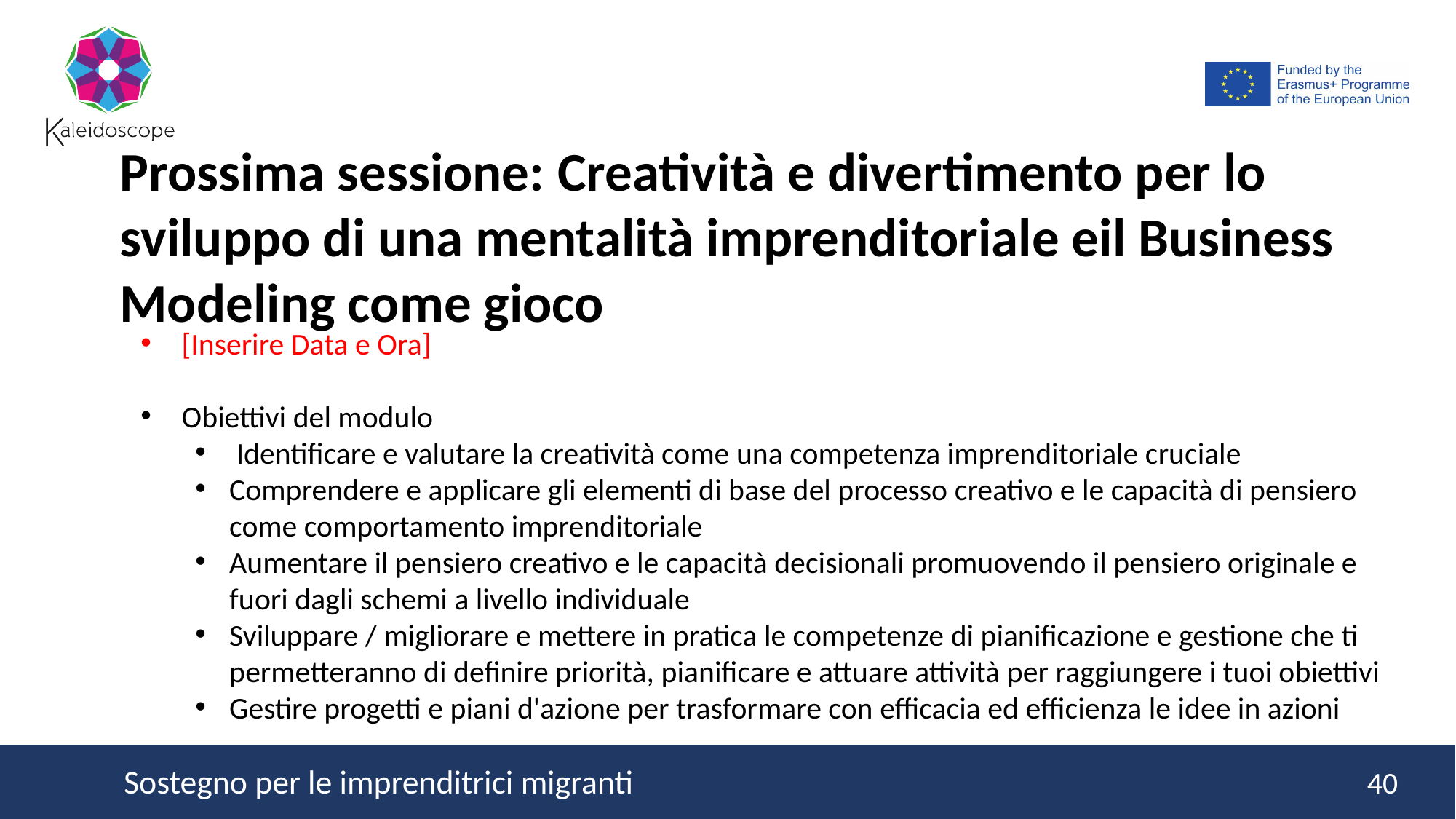

Prossima sessione: Creatività e divertimento per lo sviluppo di una mentalità imprenditoriale eil Business Modeling come gioco
[Inserire Data e Ora]

Obiettivi del modulo
 Identificare e valutare la creatività come una competenza imprenditoriale cruciale
Comprendere e applicare gli elementi di base del processo creativo e le capacità di pensiero come comportamento imprenditoriale
Aumentare il pensiero creativo e le capacità decisionali promuovendo il pensiero originale e fuori dagli schemi a livello individuale
Sviluppare / migliorare e mettere in pratica le competenze di pianificazione e gestione che ti permetteranno di definire priorità, pianificare e attuare attività per raggiungere i tuoi obiettivi
Gestire progetti e piani d'azione per trasformare con efficacia ed efficienza le idee in azioni

40